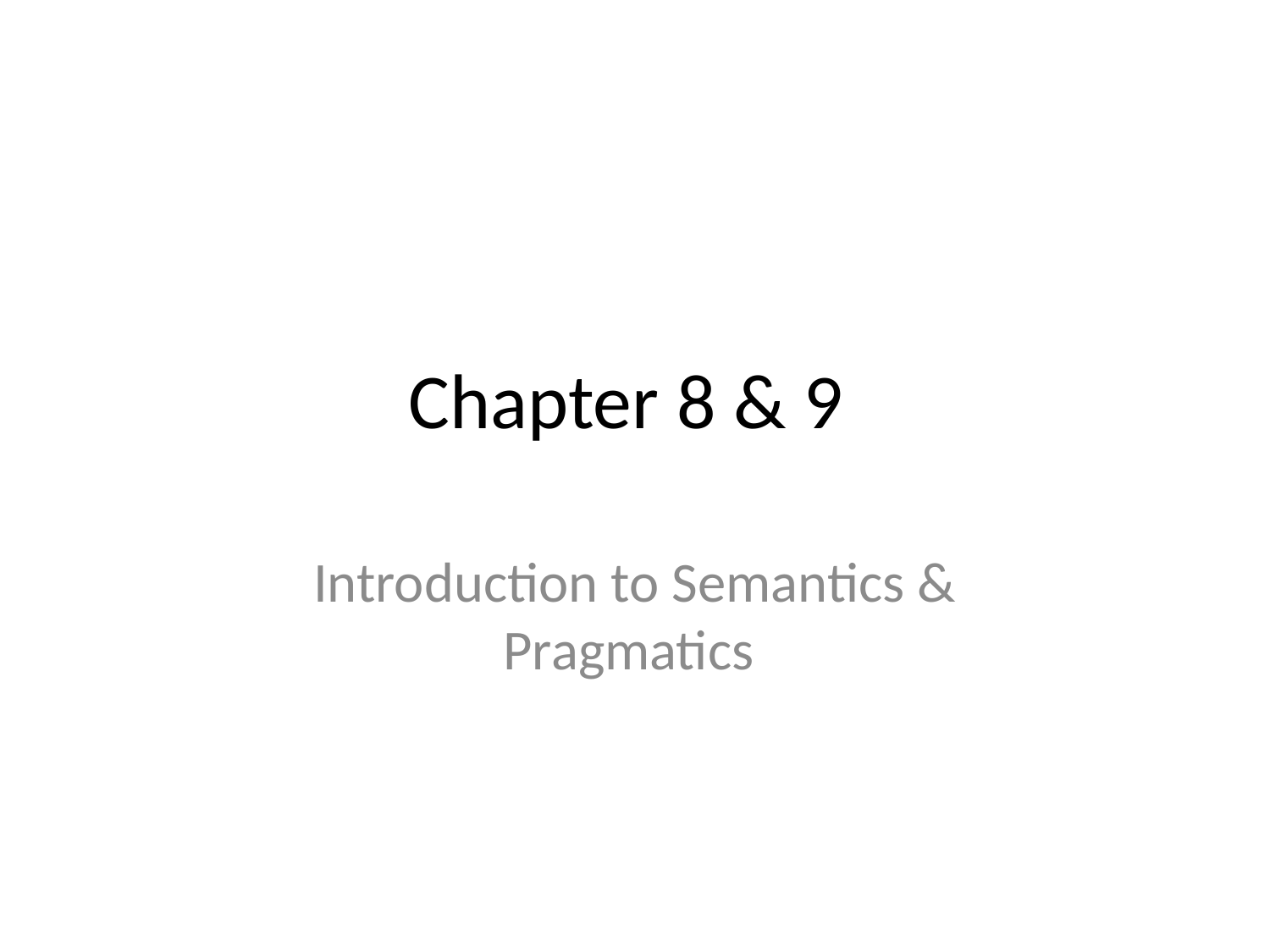

# Chapter 8 & 9
Introduction to Semantics & Pragmatics